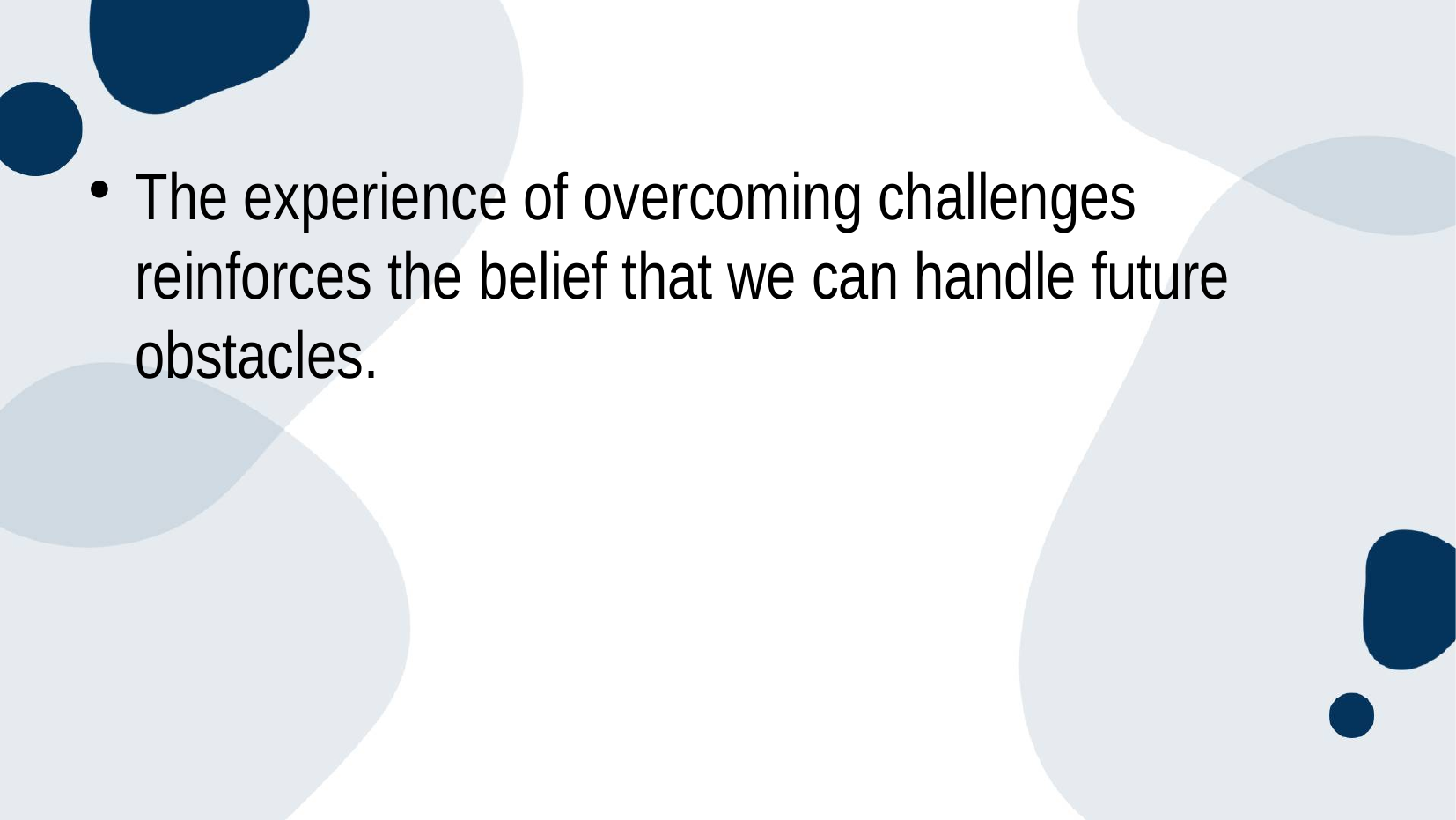

#
The experience of overcoming challenges reinforces the belief that we can handle future obstacles.